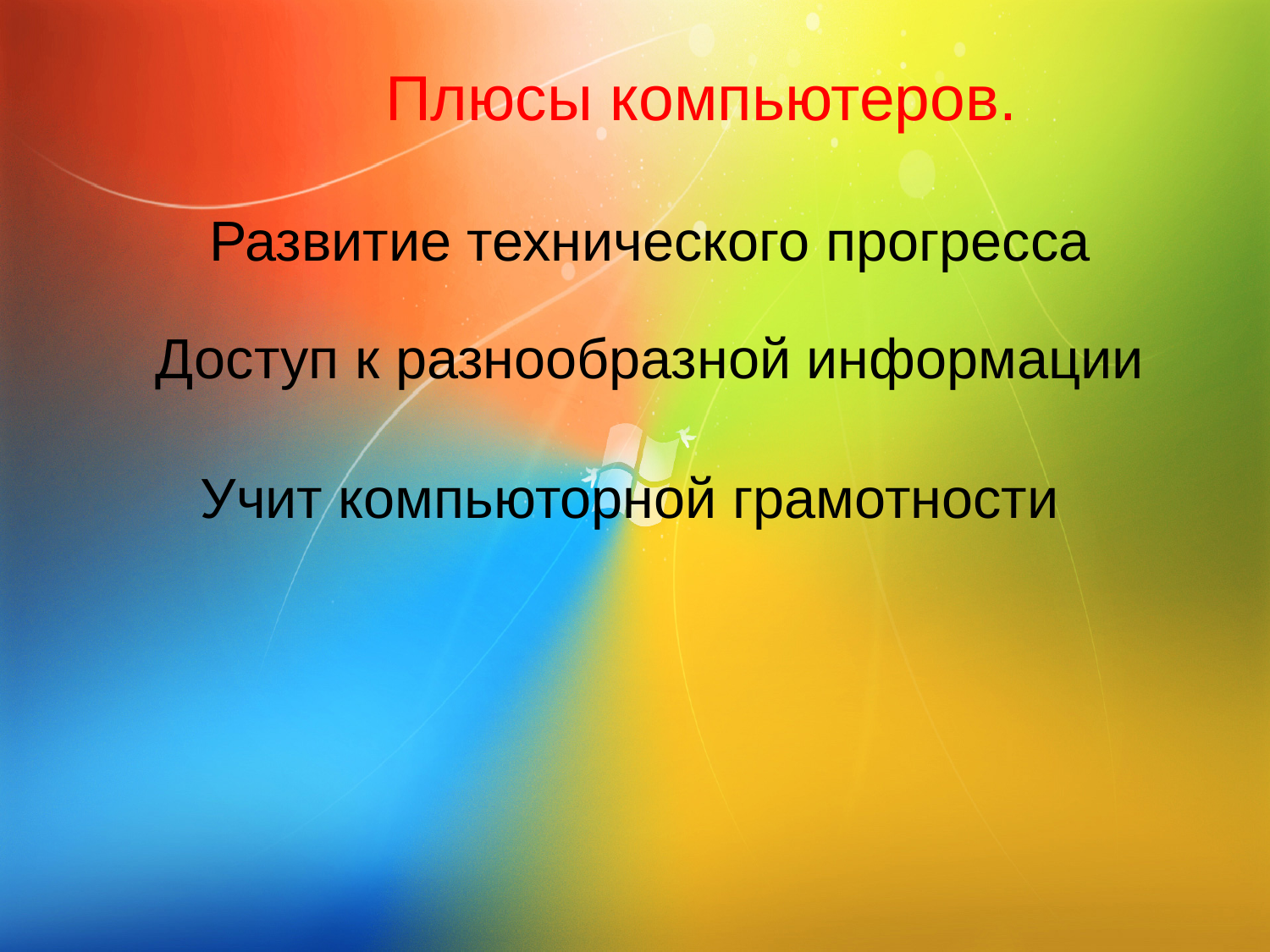

Плюсы компьютеров.
Развитие технического прогресса
Доступ к разнообразной информации
Учит компьюторной грамотности